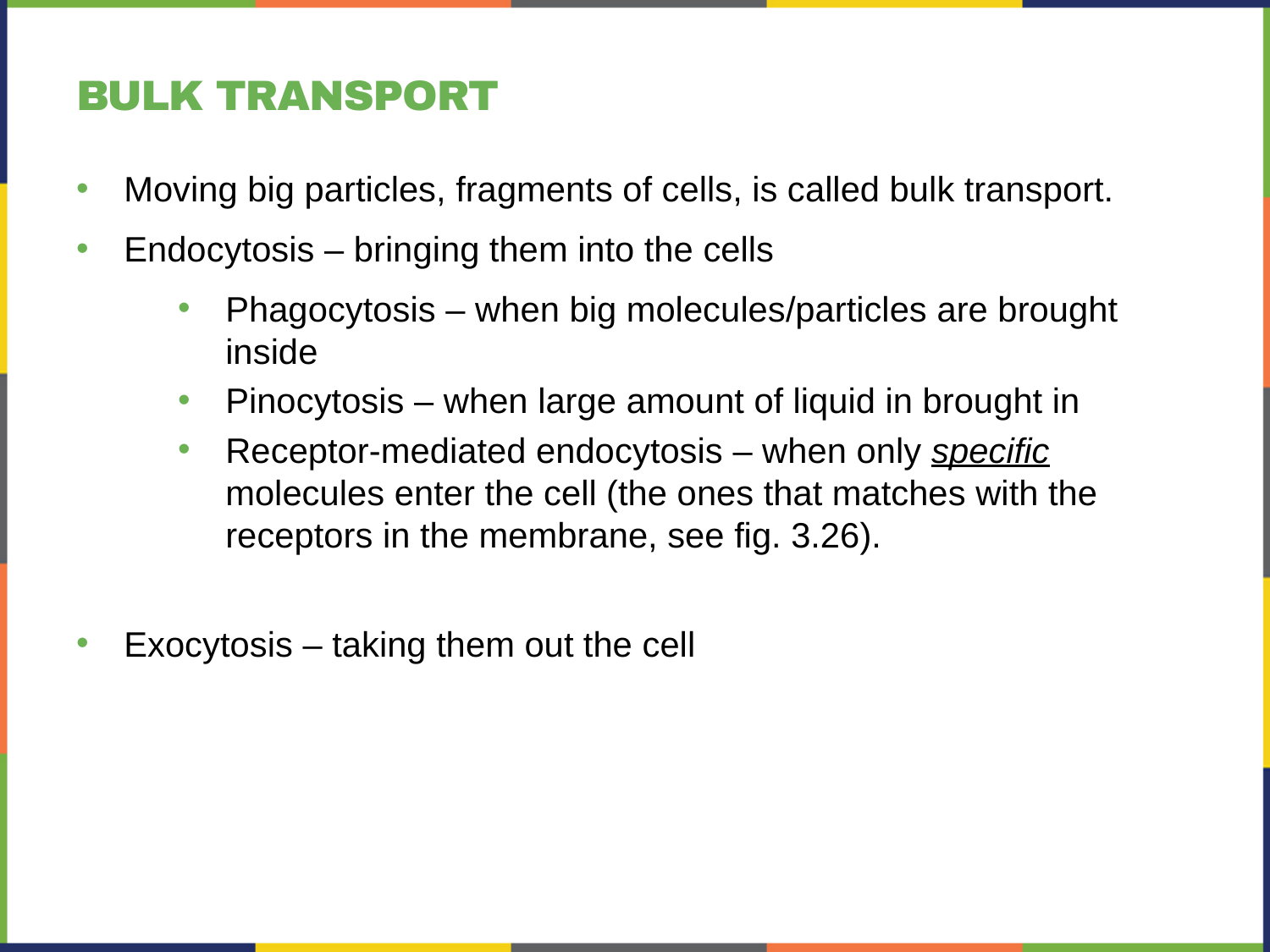

# Bulk transport
Moving big particles, fragments of cells, is called bulk transport.
Endocytosis – bringing them into the cells
Phagocytosis – when big molecules/particles are brought inside
Pinocytosis – when large amount of liquid in brought in
Receptor-mediated endocytosis – when only specific molecules enter the cell (the ones that matches with the receptors in the membrane, see fig. 3.26).

Exocytosis – taking them out the cell